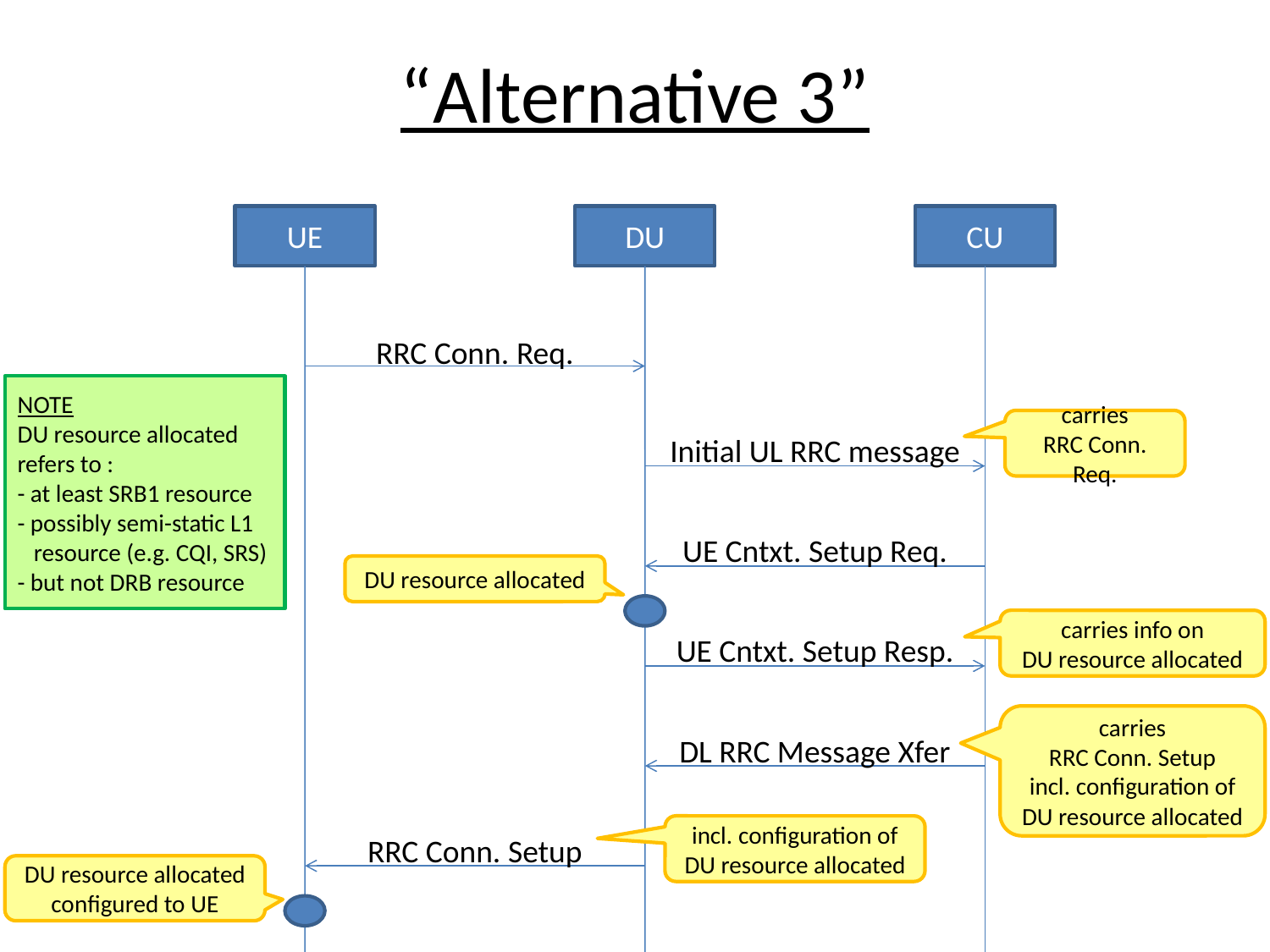

# “Alternative 3”
UE
DU
CU
RRC Conn. Req.
NOTE
DU resource allocated refers to :
- at least SRB1 resource
- possibly semi-static L1
   resource (e.g. CQI, SRS)
- but not DRB resource
carries
RRC Conn. Req.
Initial UL RRC message
UE Cntxt. Setup Req.
DU resource allocated

carries info on
DU resource allocated
UE Cntxt. Setup Resp.
carries
RRC Conn. Setup
incl. configuration of DU resource allocated
DL RRC Message Xfer
incl. configuration of DU resource allocated
RRC Conn. Setup
DU resource allocated configured to UE